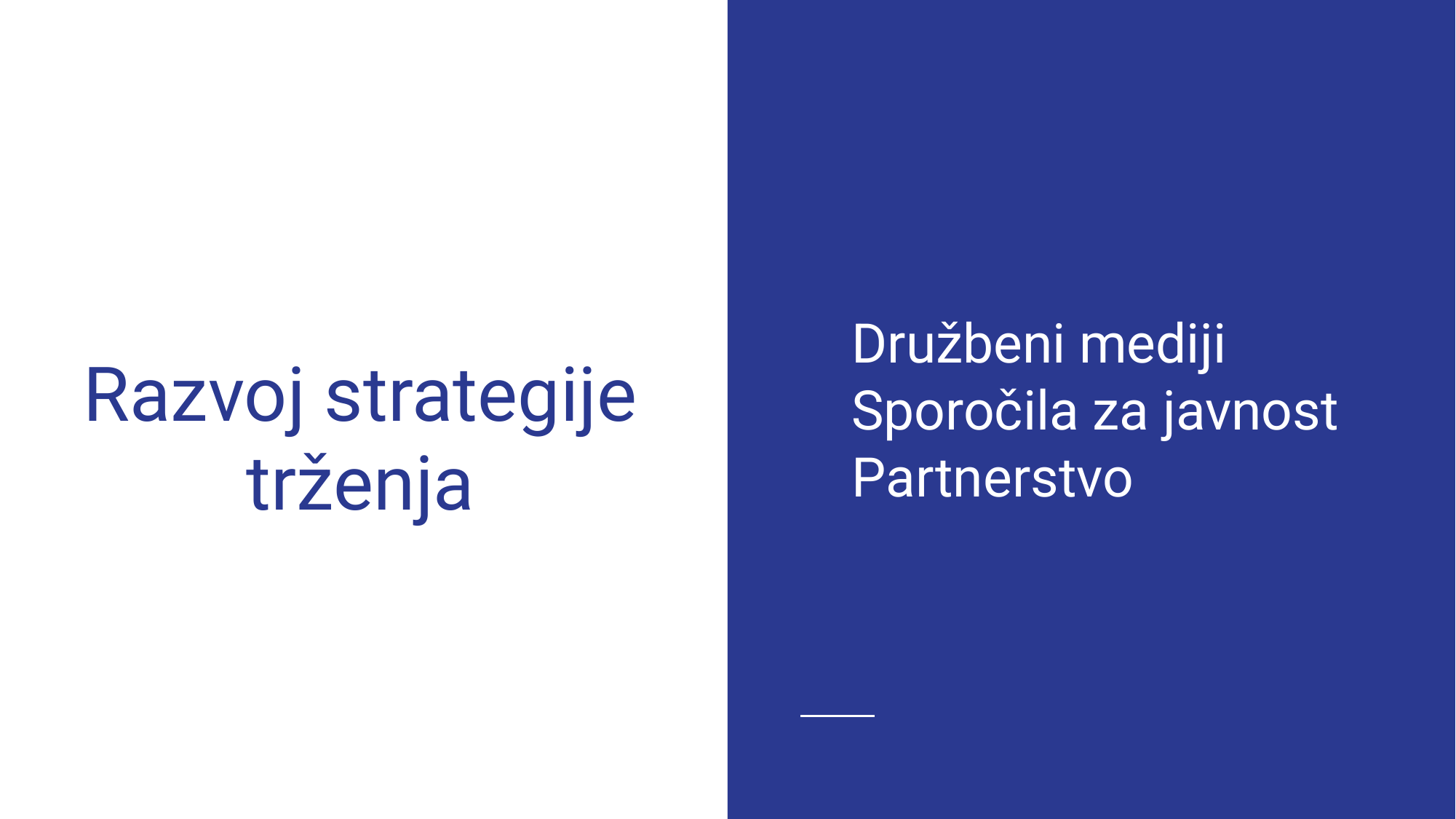

Družbeni mediji
Sporočila za javnost
Partnerstvo
# Razvoj strategije trženja